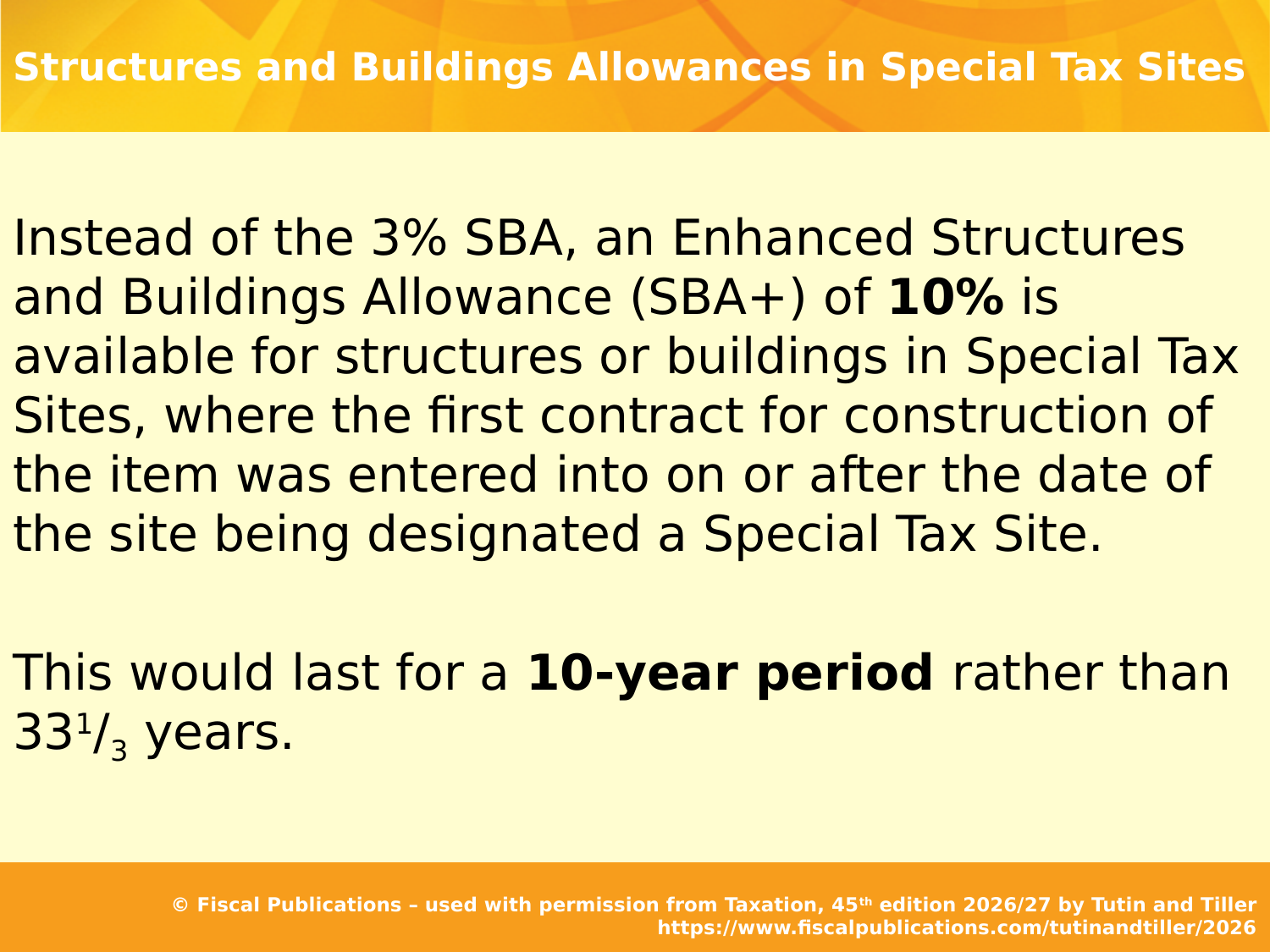

# Structures and Buildings Allowances in Special Tax Sites

Instead of the 3% SBA, an Enhanced Structures and Buildings Allowance (SBA+) of 10% is available for structures or buildings in Special Tax Sites, where the first contract for construction of the item was entered into on or after the date of the site being designated a Special Tax Site.

This would last for a 10-year period rather than 331/3 years.